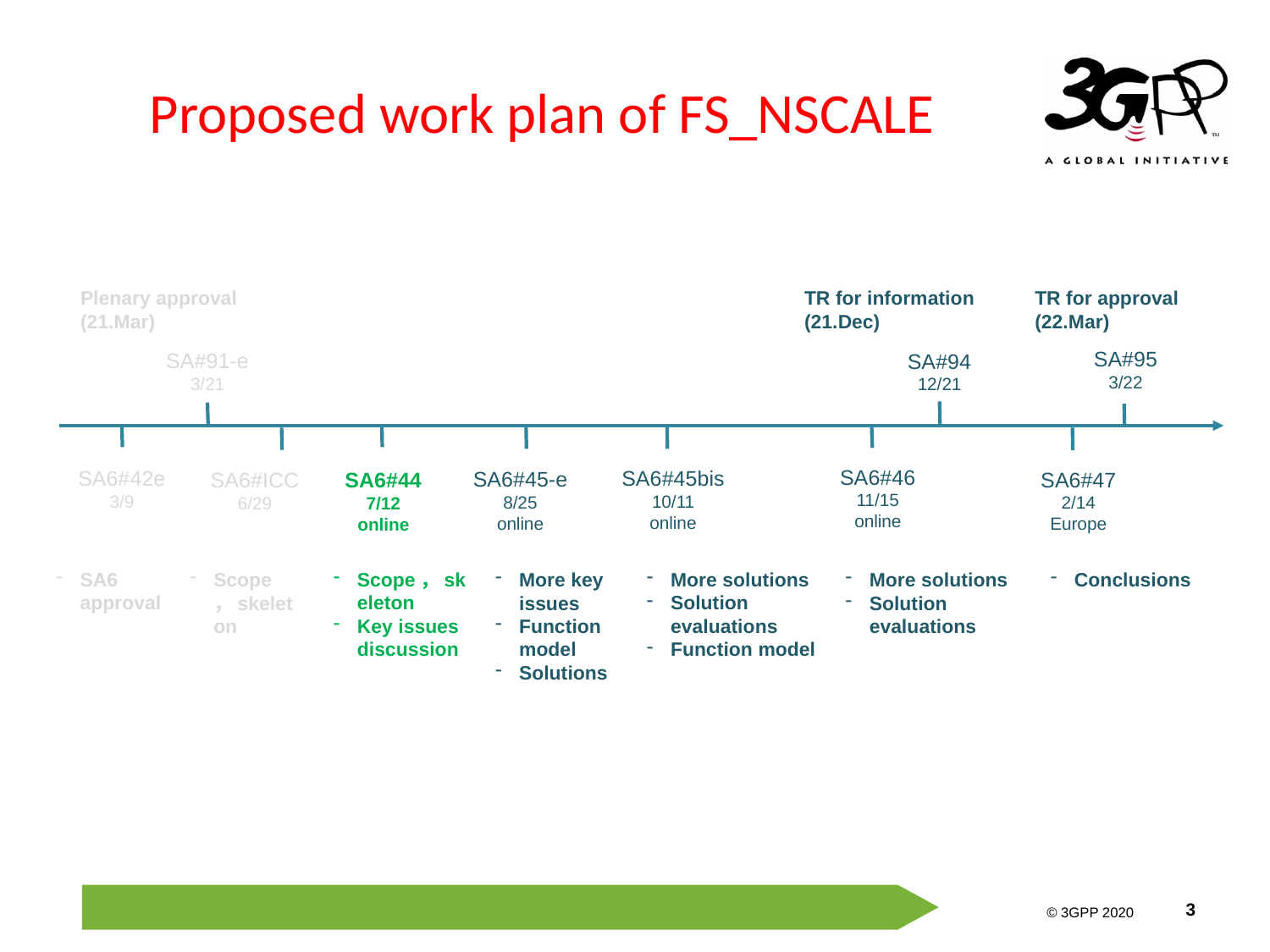

# Proposed work plan of FS_NSCALE
Plenary approval
(21.Mar)
TR for information (21.Dec)
TR for approval (22.Mar)
SA#95
3/22
SA#91-e
3/21

SA#94
12/21
SA6#46
11/15
online
SA6#42e
3/9
SA6#45bis
10/11
online
SA6#45-e
8/25
online
SA6#47
2/14
Europe
SA6#ICC
6/29

SA6#44
7/12
online
SA6 approval
Scope，skeleton
Scope，skeleton
Key issues discussion
More key issues
Function model
Solutions
More solutions
Solution evaluations
Function model
More solutions
Solution evaluations
Conclusions